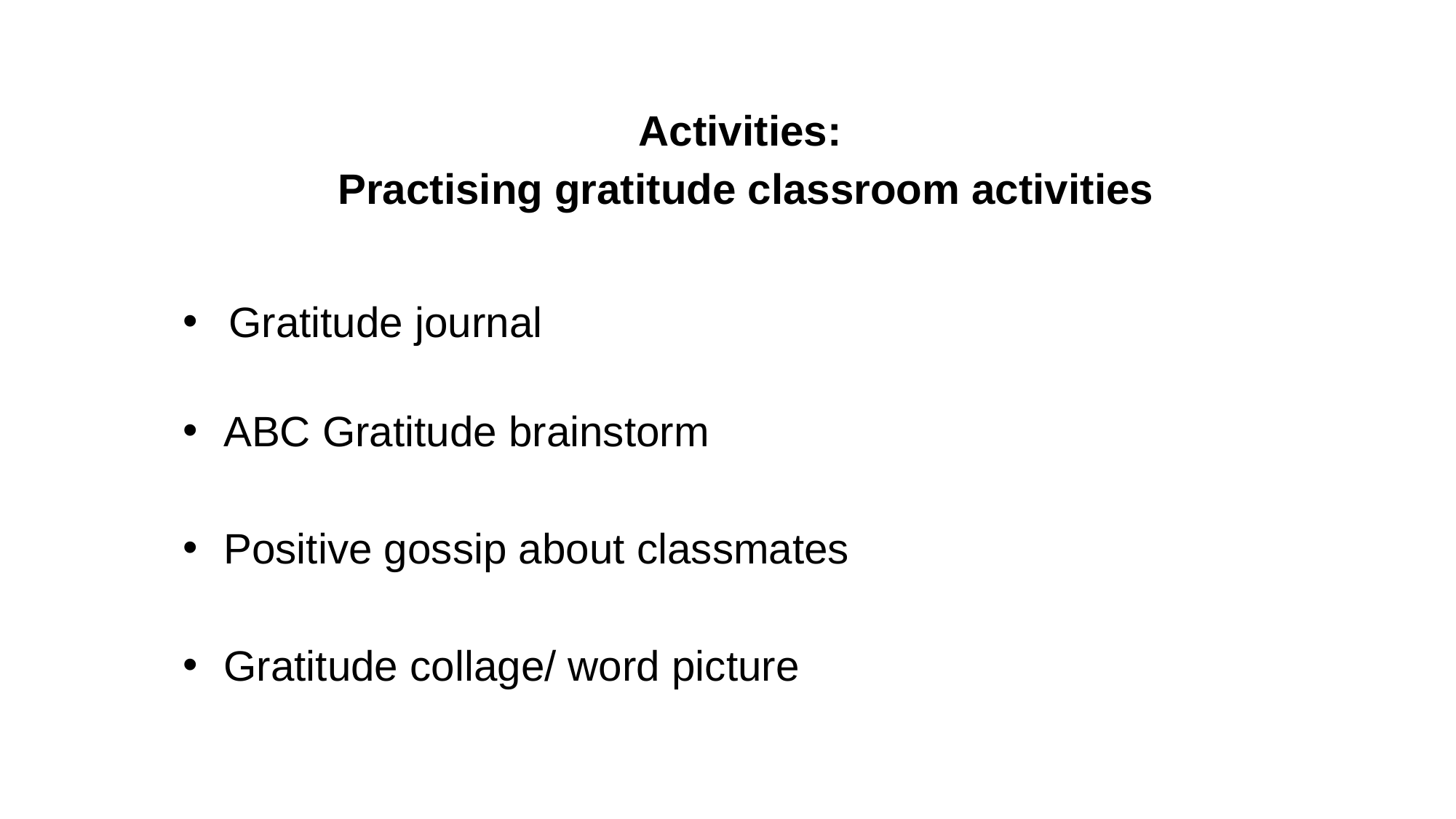

Activities:
Practising gratitude classroom activities

 Gratitude journal

ABC Gratitude brainstorm

Positive gossip about classmates

Gratitude collage/ word picture